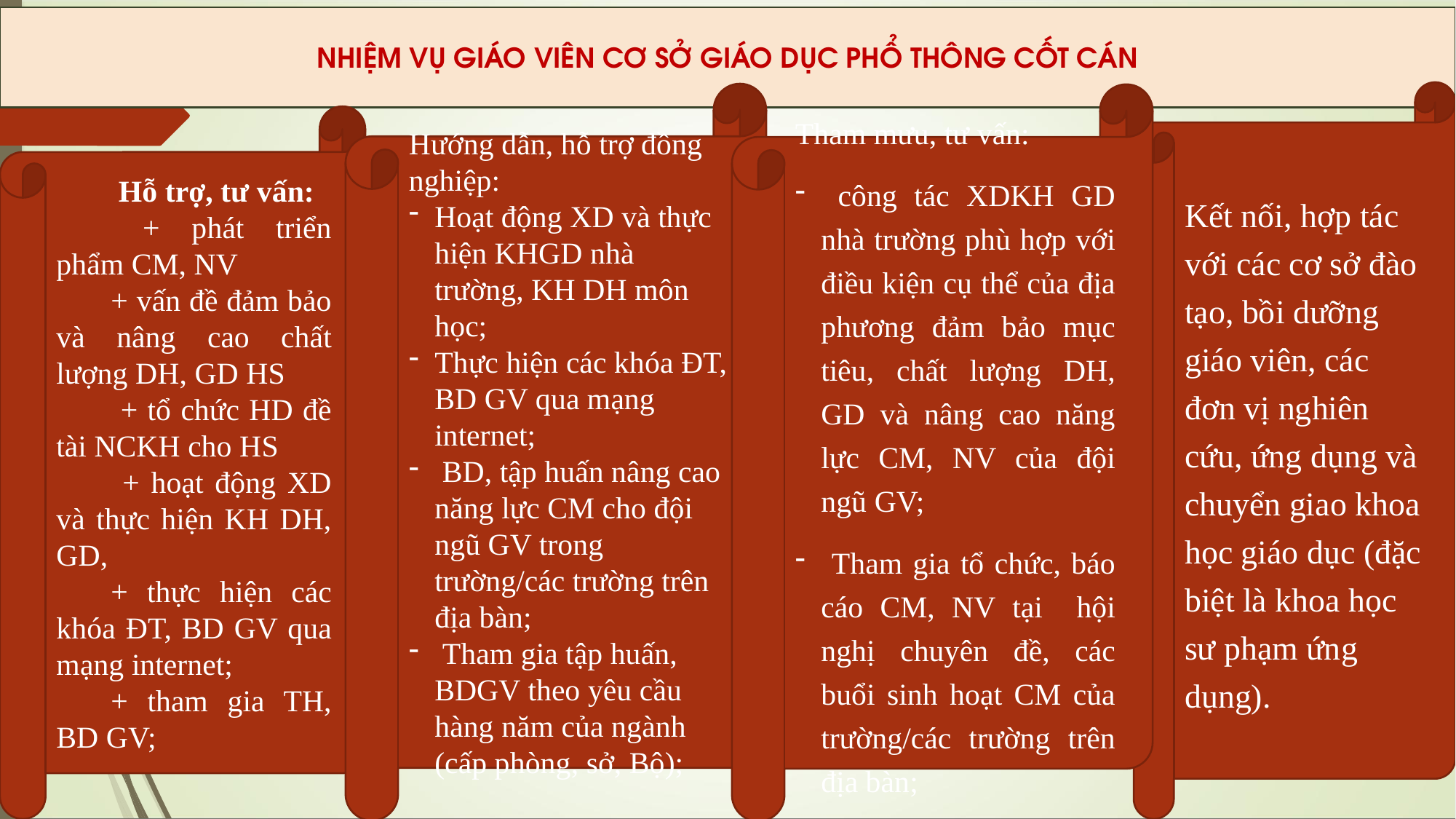

NHIỆM VỤ GIÁO VIÊN CƠ SỞ GIÁO DỤC PHỔ THÔNG CỐT CÁN
Kết nối, hợp tác với các cơ sở đào tạo, bồi dưỡng giáo viên, các đơn vị nghiên cứu, ứng dụng và chuyển giao khoa học giáo dục (đặc biệt là khoa học sư phạm ứng dụng).
Hướng dẫn, hỗ trợ đồng nghiệp:
Hoạt động XD và thực hiện KHGD nhà trường, KH DH môn học;
Thực hiện các khóa ĐT, BD GV qua mạng internet;
 BD, tập huấn nâng cao năng lực CM cho đội ngũ GV trong trường/các trường trên địa bàn;
 Tham gia tập huấn, BDGV theo yêu cầu hàng năm của ngành (cấp phòng, sở, Bộ);
Tham mưu, tư vấn:
 công tác XDKH GD nhà trường phù hợp với điều kiện cụ thể của địa phương đảm bảo mục tiêu, chất lượng DH, GD và nâng cao năng lực CM, NV của đội ngũ GV;
 Tham gia tổ chức, báo cáo CM, NV tại  hội nghị chuyên đề, các buổi sinh hoạt CM của trường/các trường trên địa bàn;
 Hỗ trợ, tư vấn:
 + phát triển phẩm CM, NV
+ vấn đề đảm bảo và nâng cao chất lượng DH, GD HS
 + tổ chức HD đề tài NCKH cho HS
 + hoạt động XD và thực hiện KH DH, GD,
+ thực hiện các khóa ĐT, BD GV qua mạng internet;
+ tham gia TH, BD GV;